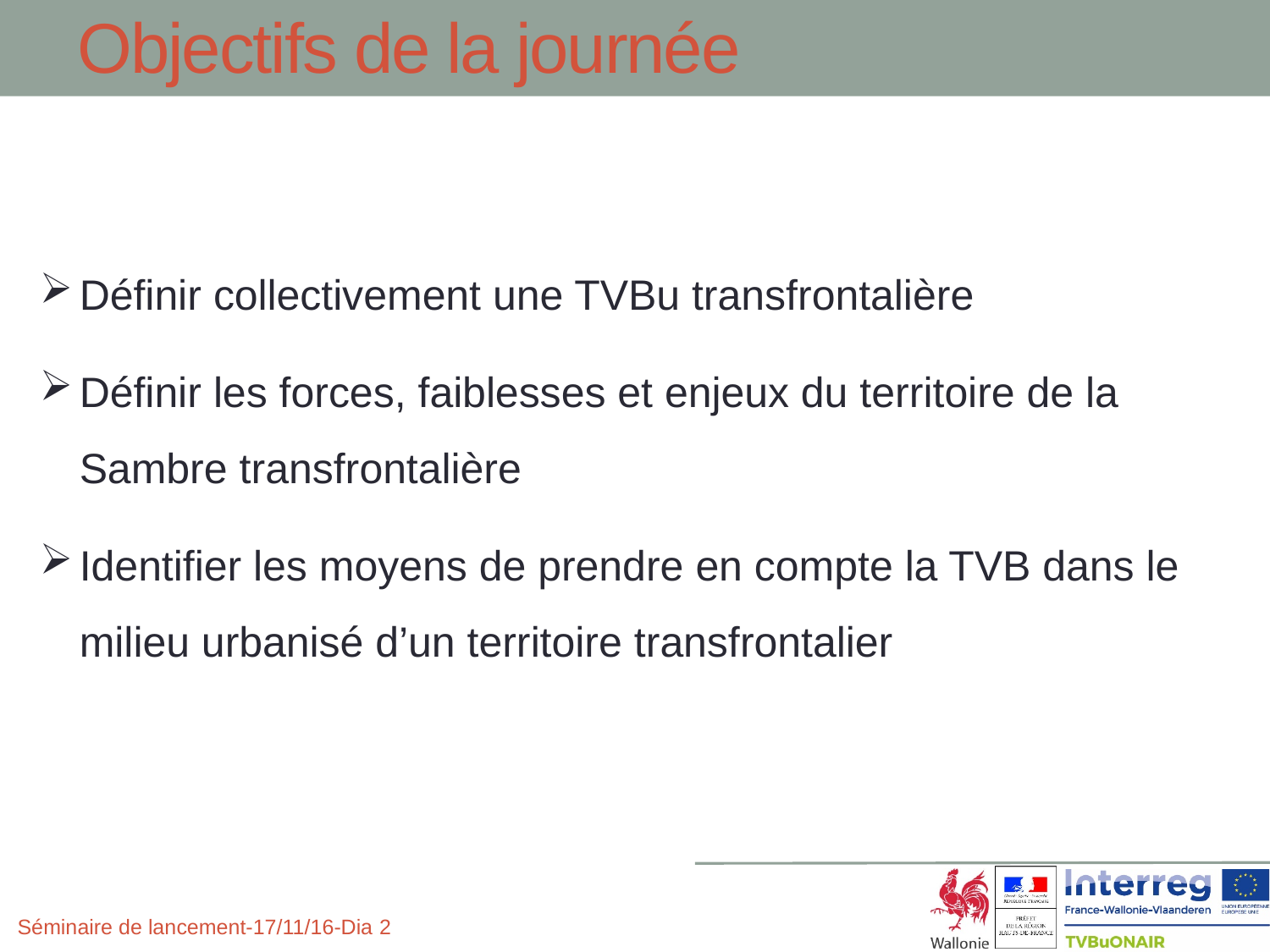

Objectifs de la journée
Définir collectivement une TVBu transfrontalière
Définir les forces, faiblesses et enjeux du territoire de la Sambre transfrontalière
Identifier les moyens de prendre en compte la TVB dans le milieu urbanisé d’un territoire transfrontalier